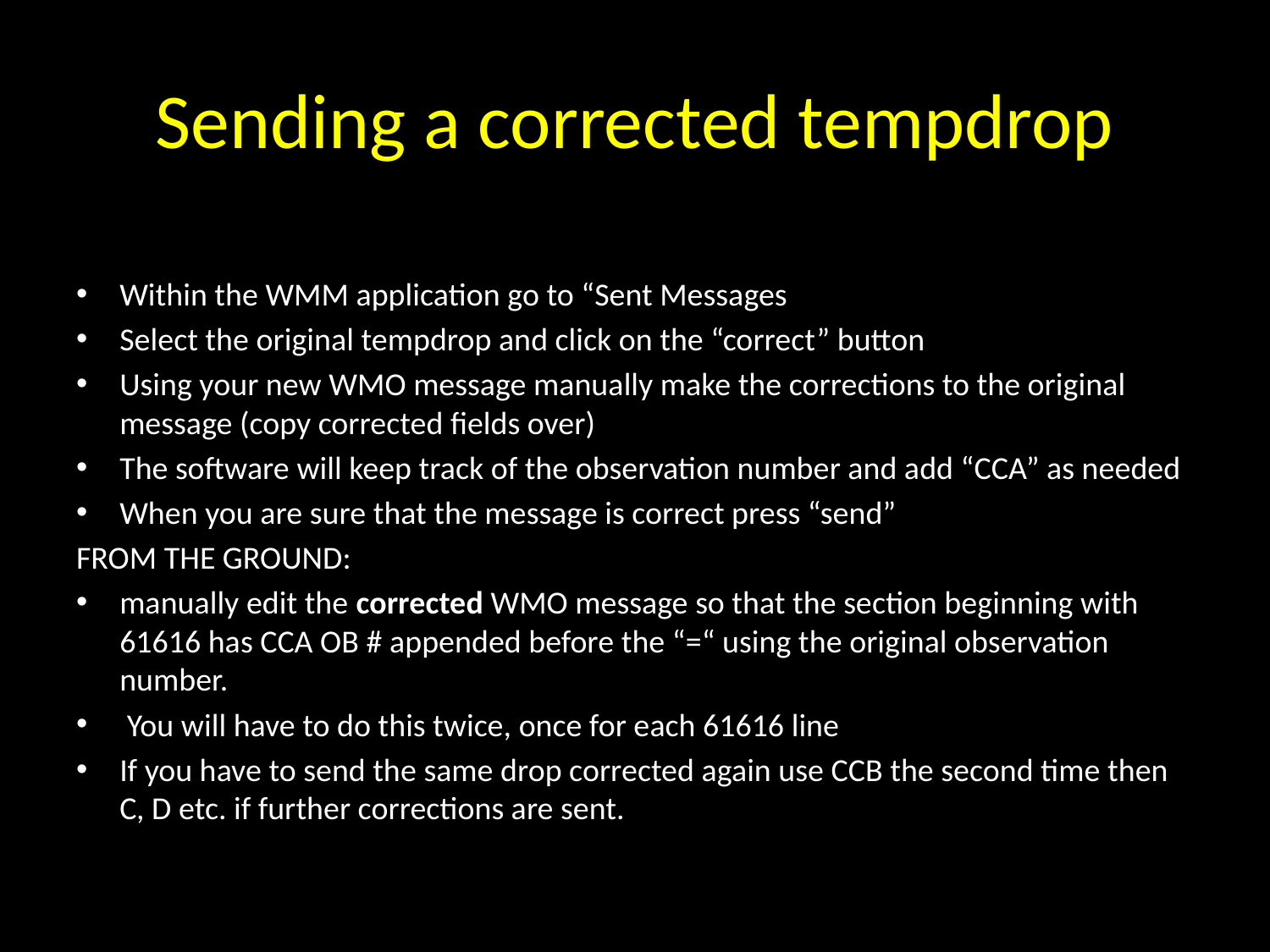

# Sending a corrected tempdrop
ON THE AIRCRAFT:
Within the WMM application go to “Sent Messages
Select the original tempdrop and click on the “correct” button
Using your new WMO message manually make the corrections to the original message (copy corrected fields over)
The software will keep track of the observation number and add “CCA” as needed
When you are sure that the message is correct press “send”
FROM THE GROUND:
manually edit the corrected WMO message so that the section beginning with 61616 has CCA OB # appended before the “=“ using the original observation number.
 You will have to do this twice, once for each 61616 line
If you have to send the same drop corrected again use CCB the second time then C, D etc. if further corrections are sent.